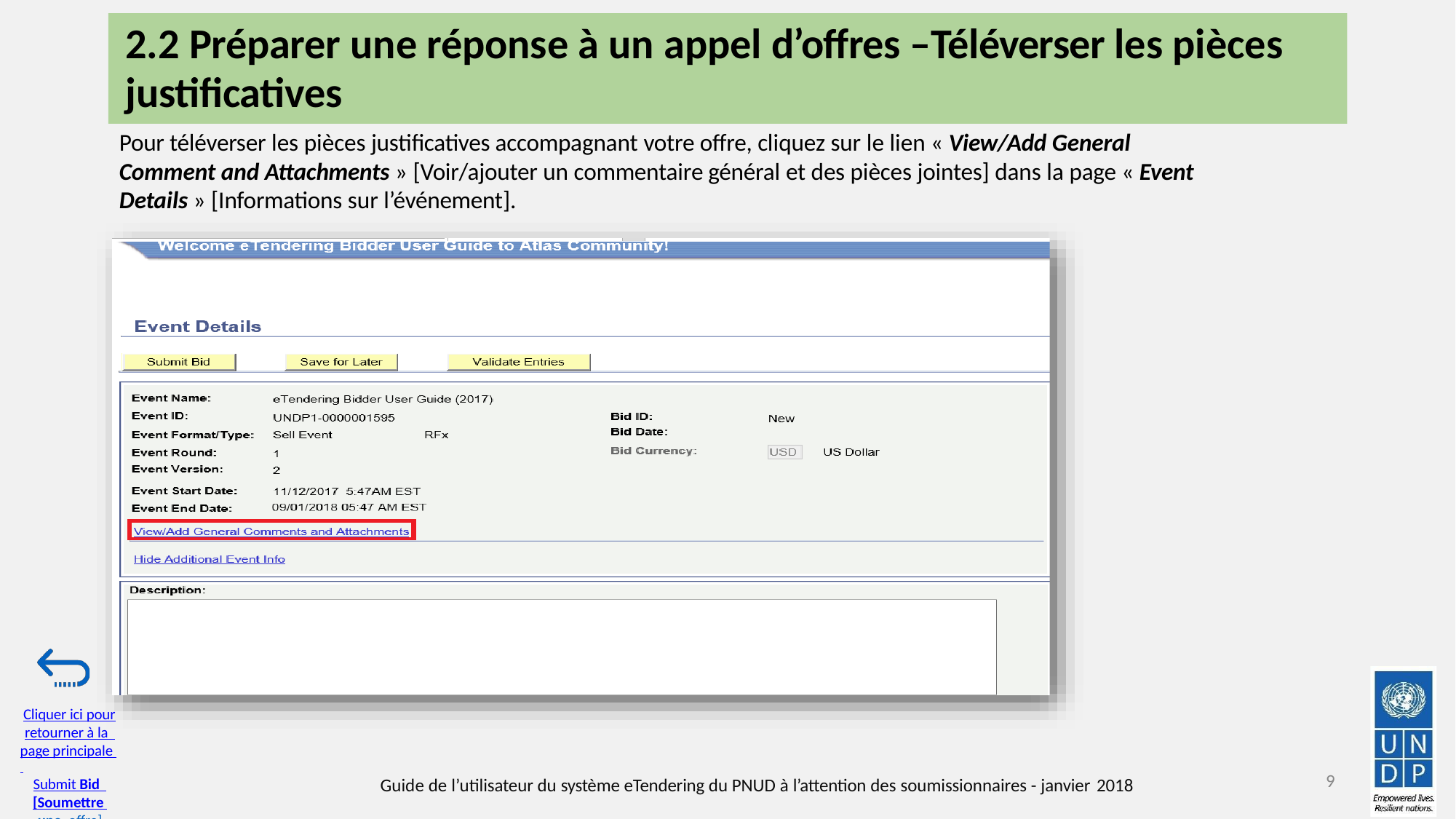

# 2.2 Préparer une réponse à un appel d’offres –Téléverser les pièces justificatives
Pour téléverser les pièces justificatives accompagnant votre offre, cliquez sur le lien « View/Add General  Comment and Attachments » [Voir/ajouter un commentaire général et des pièces jointes] dans la page « Event  Details » [Informations sur l’événement].

Cliquer ici pour
retourner à la  page principale  Submit Bid  [Soumettre une  offre]
9
Guide de l’utilisateur du système eTendering du PNUD à l’attention des soumissionnaires - janvier 2018